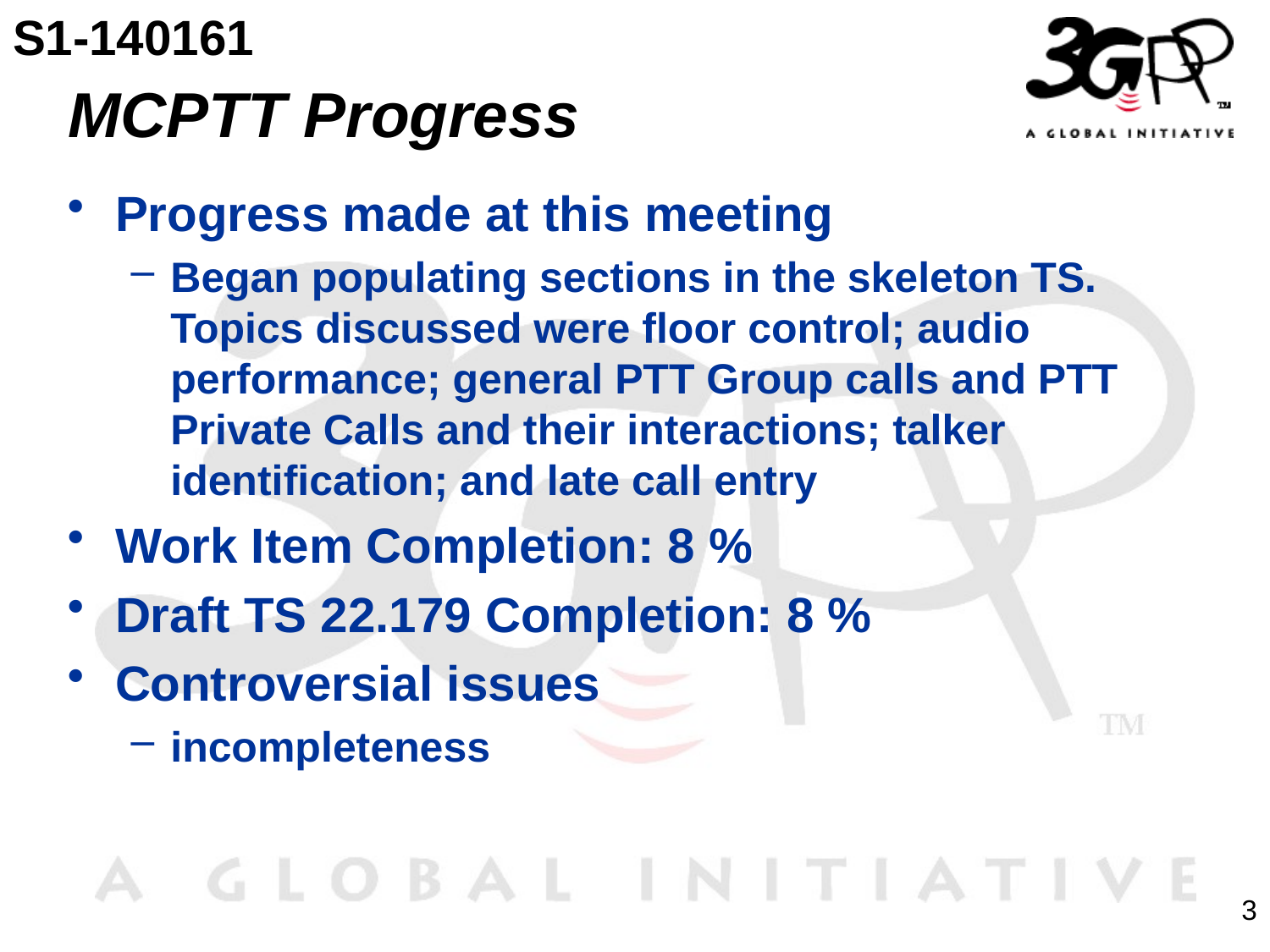

S1-140161
# MCPTT Progress
Progress made at this meeting
Began populating sections in the skeleton TS. Topics discussed were floor control; audio performance; general PTT Group calls and PTT Private Calls and their interactions; talker identification; and late call entry
Work Item Completion: 8 %
Draft TS 22.179 Completion: 8 %
Controversial issues
incompleteness
3